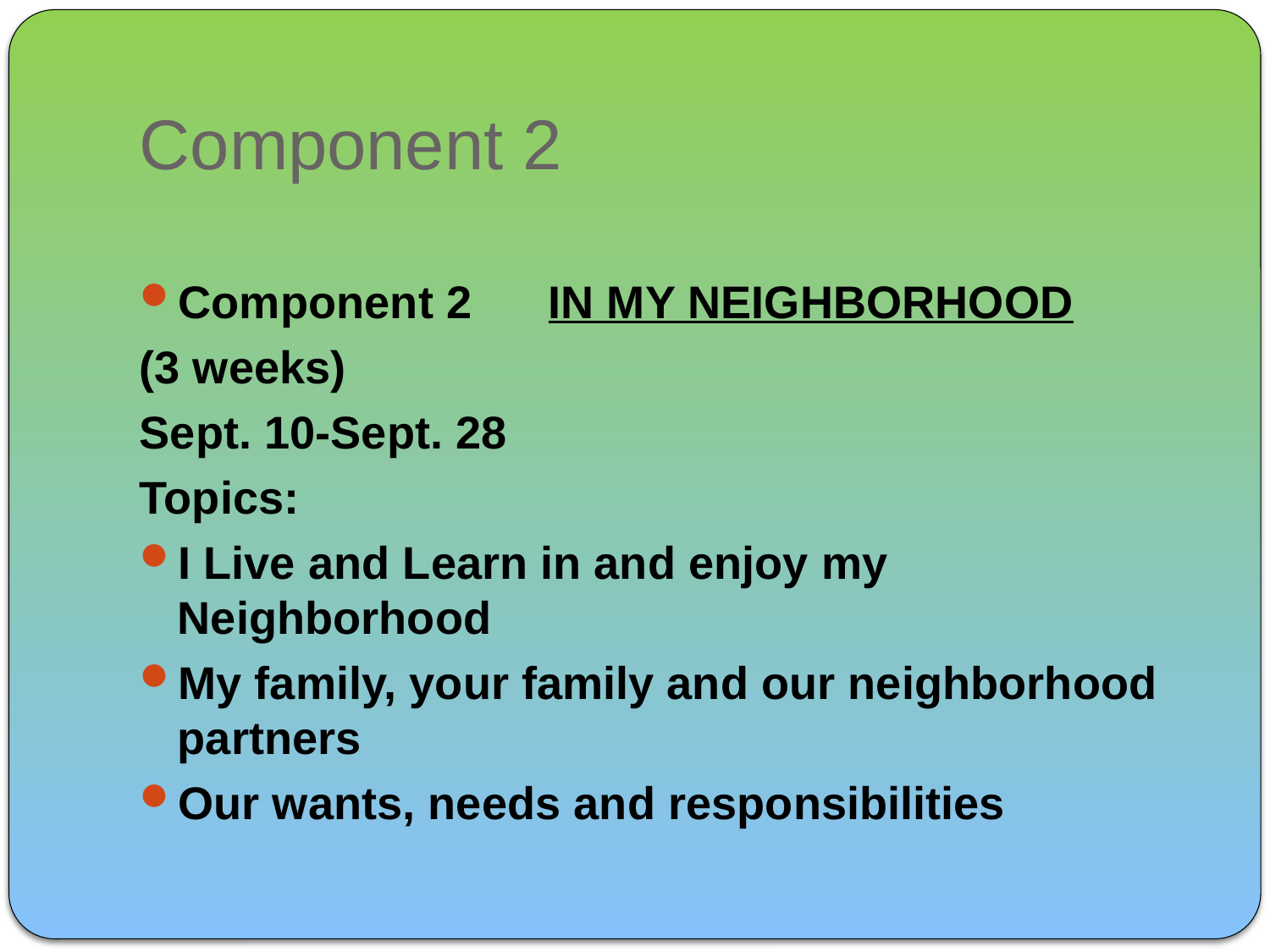

# Component 2

Component 2      IN MY NEIGHBORHOOD
(3 weeks)
Sept. 10-Sept. 28
Topics:
I Live and Learn in and enjoy my Neighborhood
My family, your family and our neighborhood partners
Our wants, needs and responsibilities